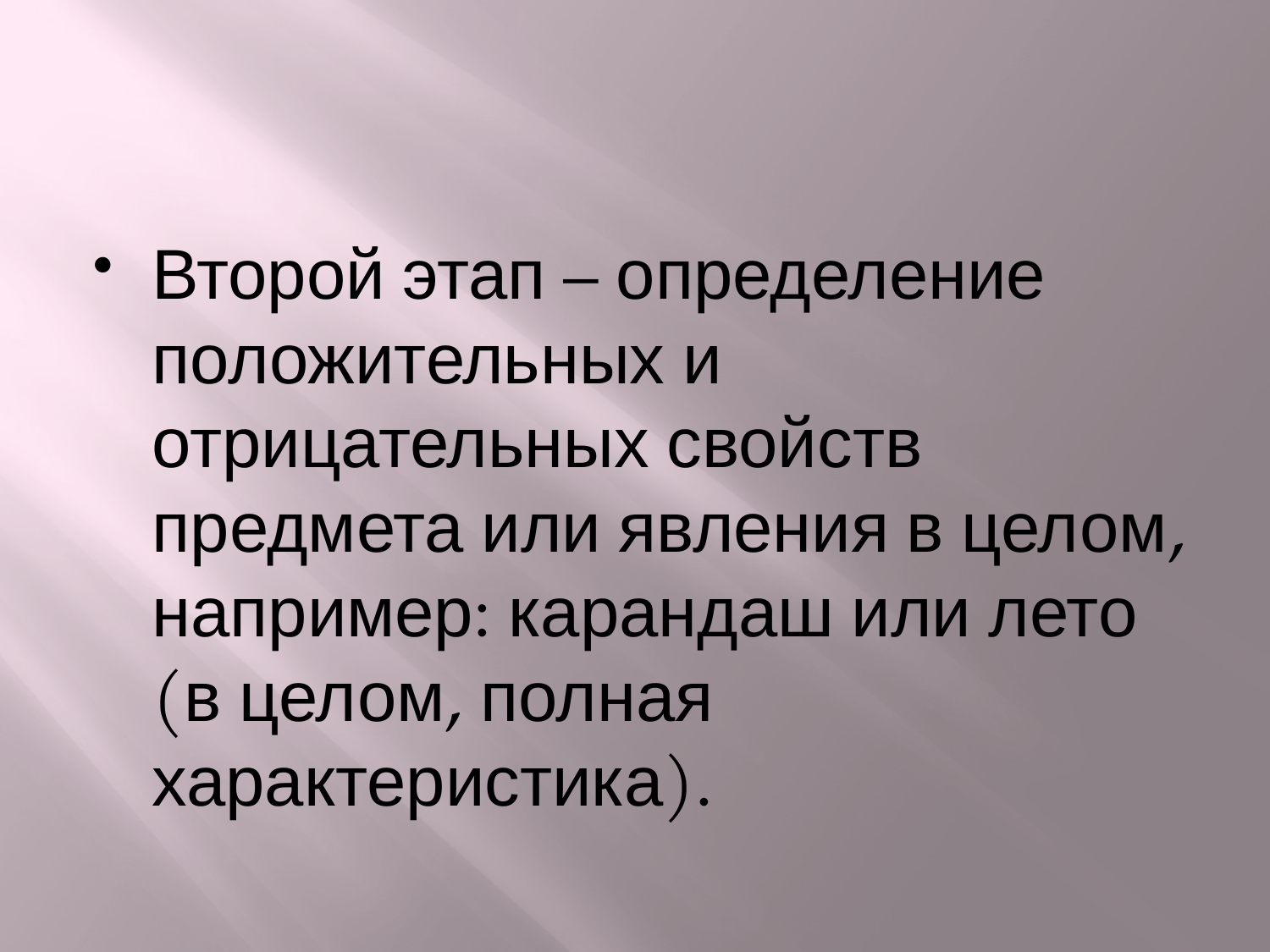

#
Второй этап – определение положительных и отрицательных свойств   предмета или явления в целом, например: карандаш или лето (в целом, полная характеристика).